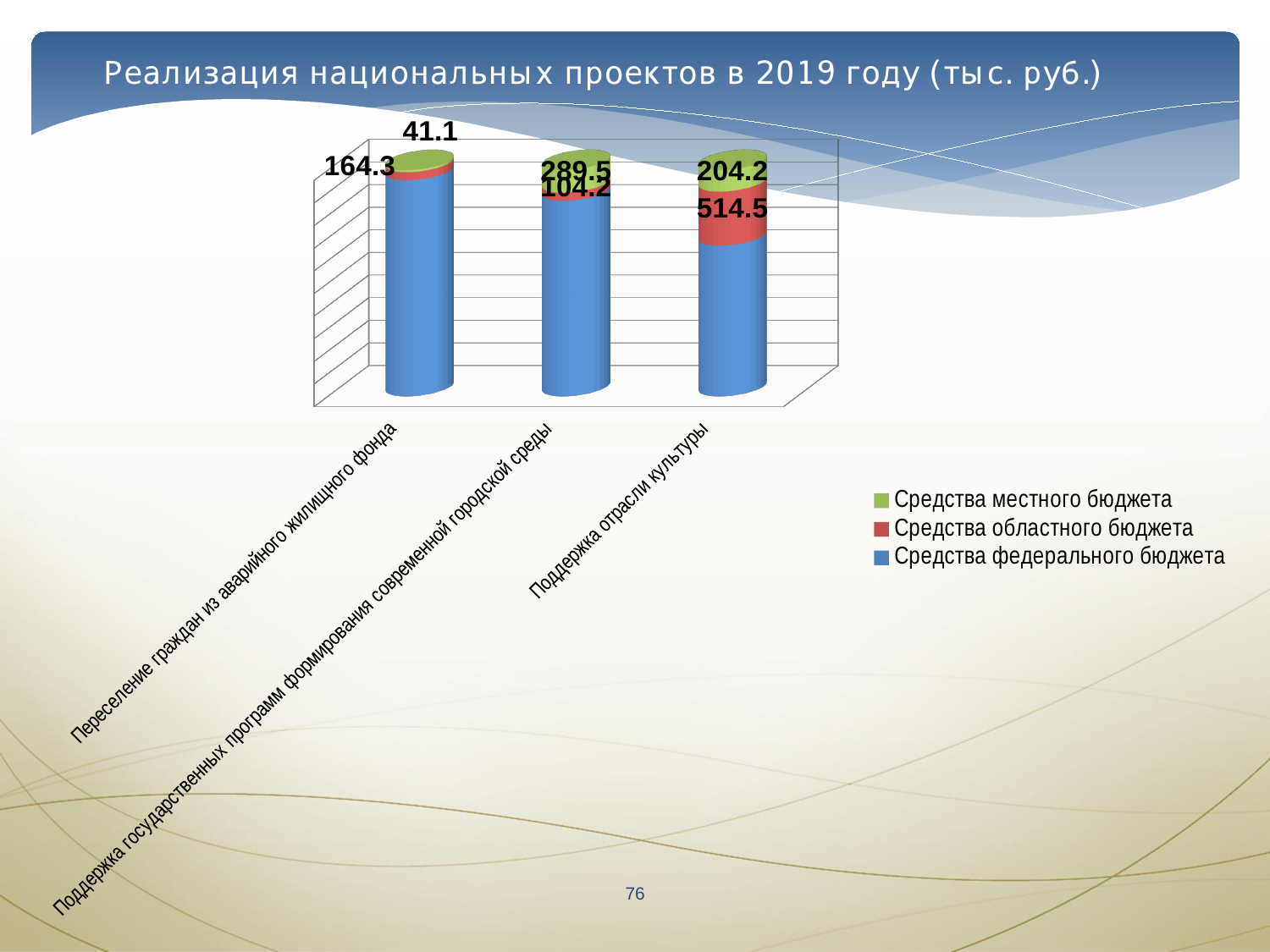

Реализация национальных проектов в 2019 году (тыс. руб.)

[unsupported chart]

76